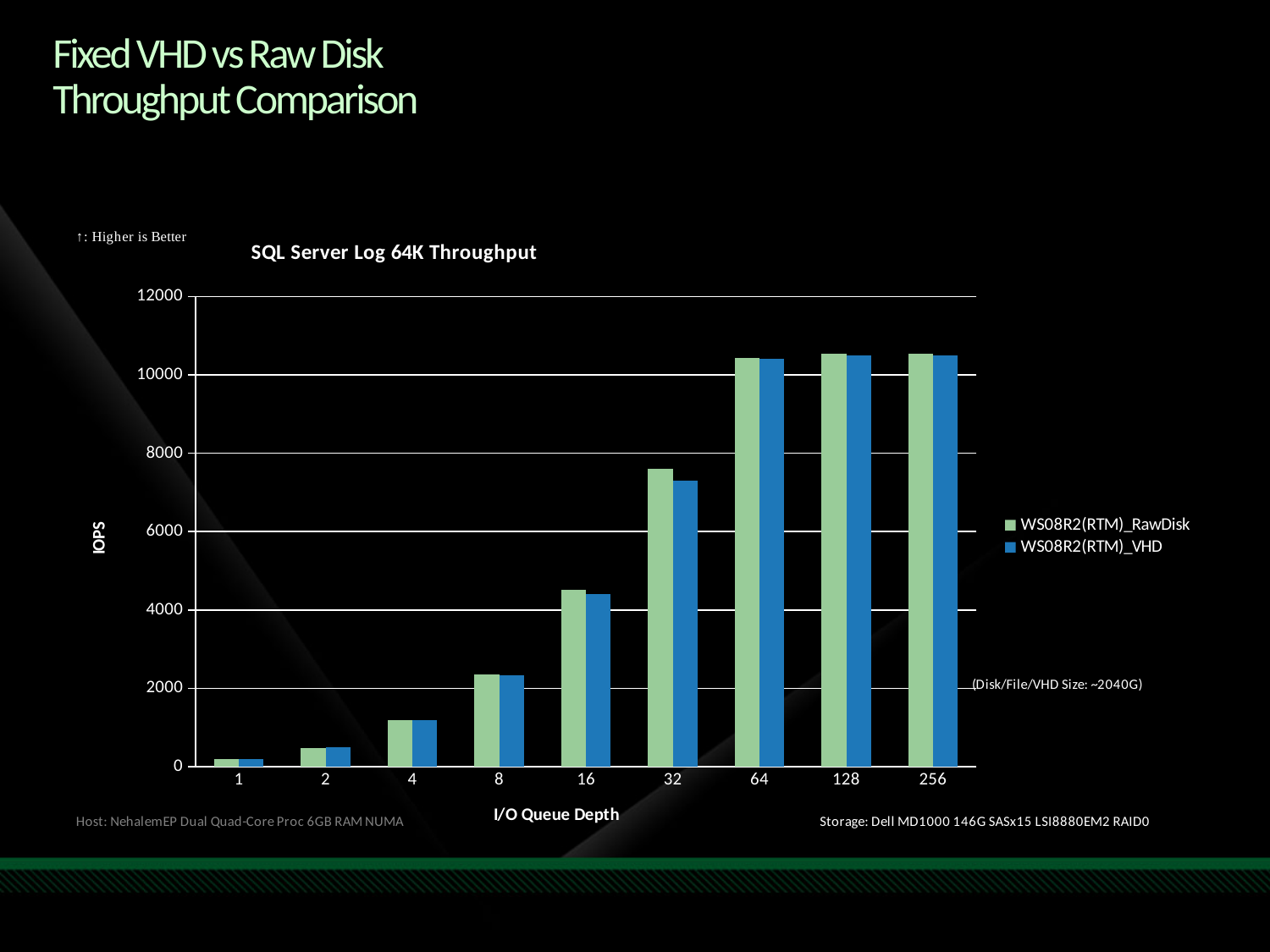

# Fixed VHD vs Raw Disk Throughput Comparison

### Chart: SQL Server Log 64K Throughput

| Category | WS08R2(RTM)_RawDisk | WS08R2(RTM)_VHD |
|---|---|---|
|  | 203.285935 | 187.232536 |
|  | 481.341764 | 505.33175399999993 |
|  | 1190.768811 | 1187.055721 |
|  | 2363.4891340000004 | 2328.9315490000004 |
|  | 4512.705245 | 4395.728024000001 |
|  | 7609.594945000001 | 7289.972634000001 |
|  | 10439.117195 | 10410.110436000003 |
|  | 10546.944567000002 | 10500.839024999997 |
|  | 10529.350088999998 | 10489.477596 |